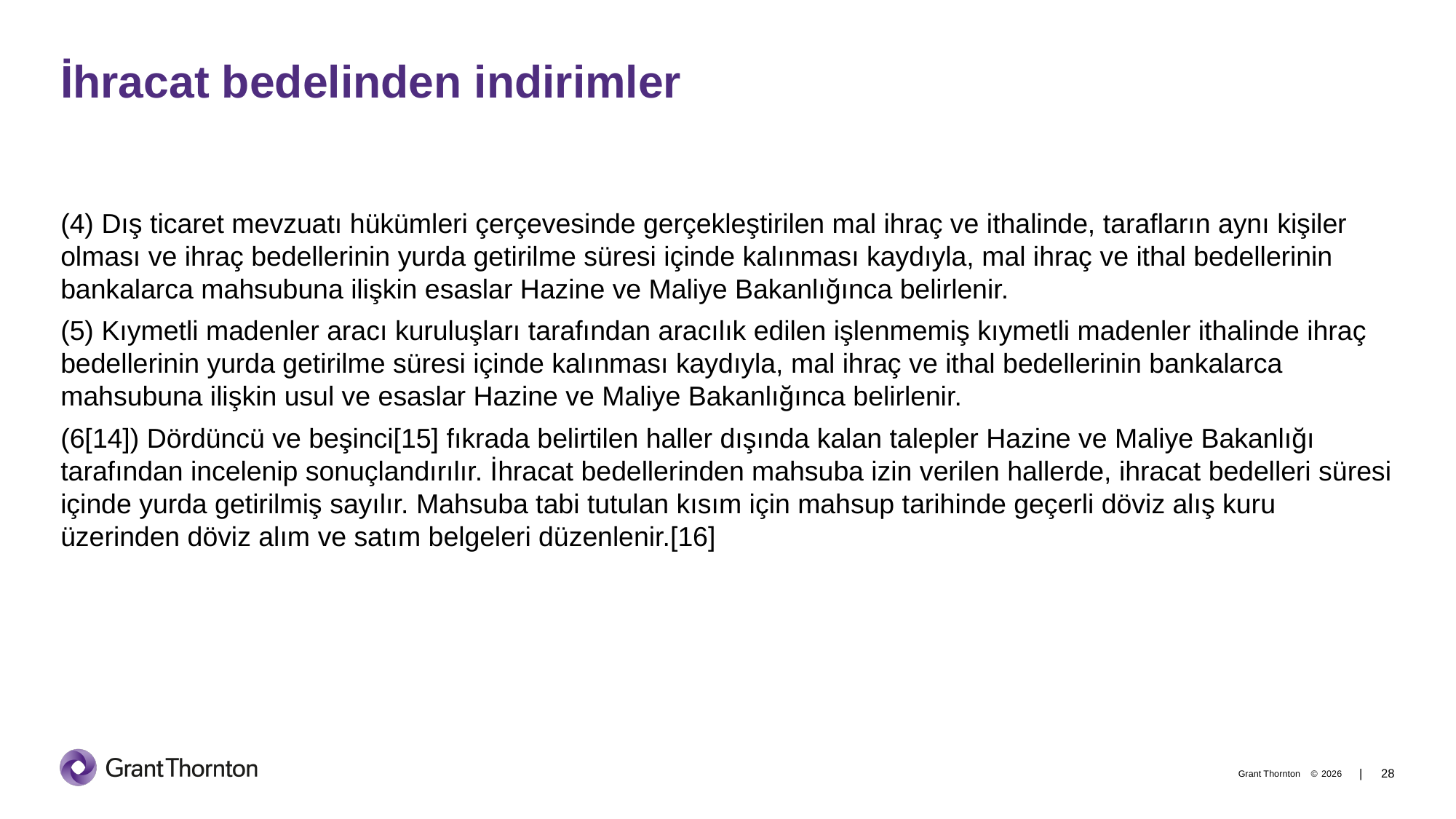

# İhracat bedelinden indirimler
(4) Dış ticaret mevzuatı hükümleri çerçevesinde gerçekleştirilen mal ihraç ve ithalinde, tarafların aynı kişiler olması ve ihraç bedellerinin yurda getirilme süresi içinde kalınması kaydıyla, mal ihraç ve ithal bedellerinin bankalarca mahsubuna ilişkin esaslar Hazine ve Maliye Bakanlığınca belirlenir.
(5) Kıymetli madenler aracı kuruluşları tarafından aracılık edilen işlenmemiş kıymetli madenler ithalinde ihraç bedellerinin yurda getirilme süresi içinde kalınması kaydıyla, mal ihraç ve ithal bedellerinin bankalarca mahsubuna ilişkin usul ve esaslar Hazine ve Maliye Bakanlığınca belirlenir.
(6[14]) Dördüncü ve beşinci[15] fıkrada belirtilen haller dışında kalan talepler Hazine ve Maliye Bakanlığı tarafından incelenip sonuçlandırılır. İhracat bedellerinden mahsuba izin verilen hallerde, ihracat bedelleri süresi içinde yurda getirilmiş sayılır. Mahsuba tabi tutulan kısım için mahsup tarihinde geçerli döviz alış kuru üzerinden döviz alım ve satım belgeleri düzenlenir.[16]
28